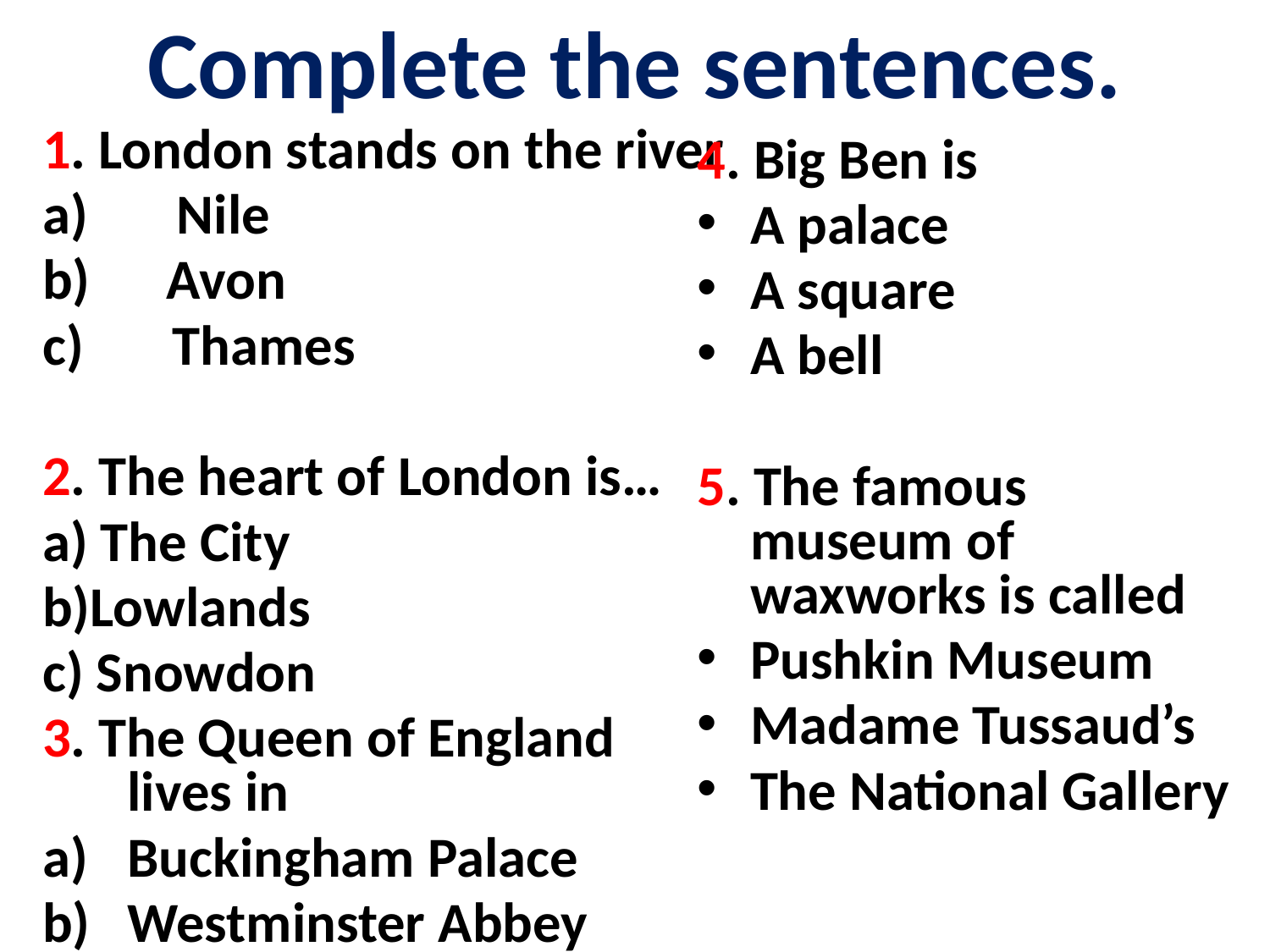

# Complete the sentences.
1. London stands on the river
а)       Nile
b)      Avon
c)       Thames

2. The heart of London is…
a) The City
b)Lowlands
c) Snowdon
3. The Queen of England lives in
Buckingham Palace
Westminster Abbey
The Tower of London

4. Big Ben is
A palace
A square
A bell

5. The famous museum of waxworks is called
Pushkin Museum
Madame Tussaud’s
The National Gallery